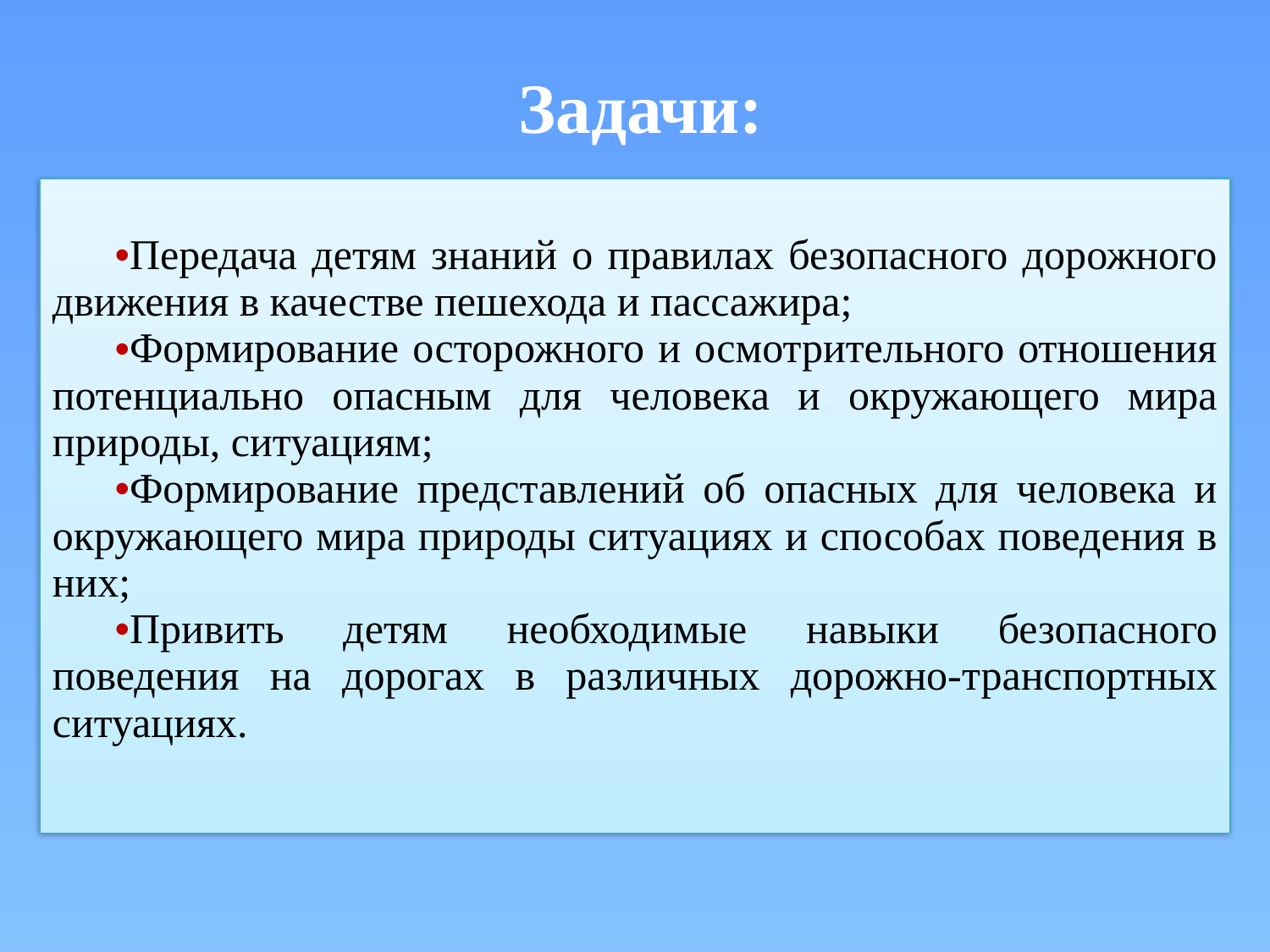

# Задачи:

Передача детям знаний о правилах безопасного дорожного движения в качестве пешехода и пассажира;
Формирование осторожного и осмотрительного отношения потенциально опасным для человека и окружающего мира природы, ситуациям;
Формирование представлений об опасных для человека и окружающего мира природы ситуациях и способах поведения в них;
Привить детям необходимые навыки безопасного поведения на дорогах в различных дорожно-транспортных ситуациях.